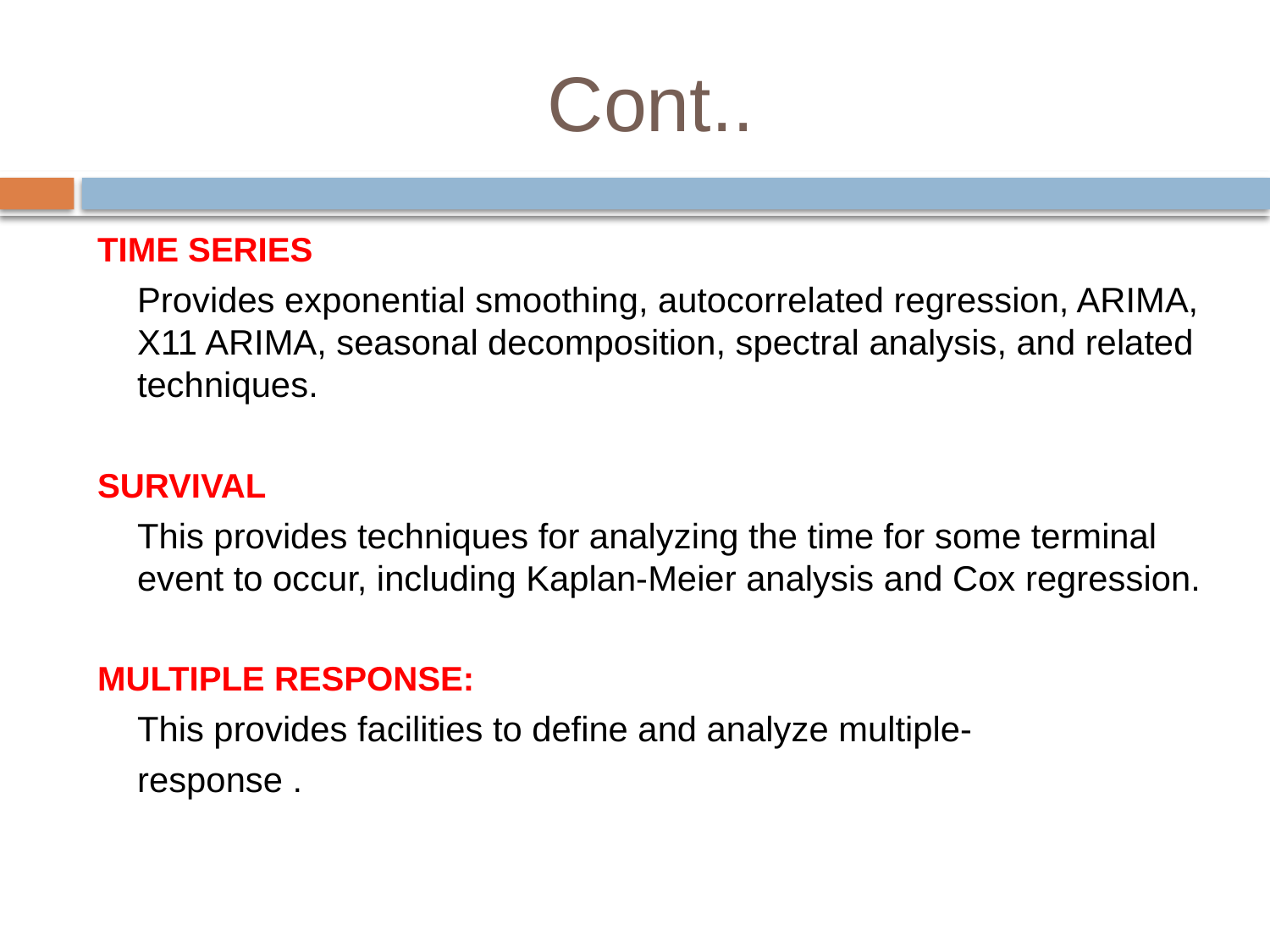

# Cont..
TIME SERIES
		Provides exponential smoothing, autocorrelated regression, ARIMA, X11 ARIMA, seasonal decomposition, spectral analysis, and related techniques.

SURVIVAL
		This provides techniques for analyzing the time for some terminal event to occur, including Kaplan-Meier analysis and Cox regression.

MULTIPLE RESPONSE:
		This provides facilities to define and analyze multiple-
	response .